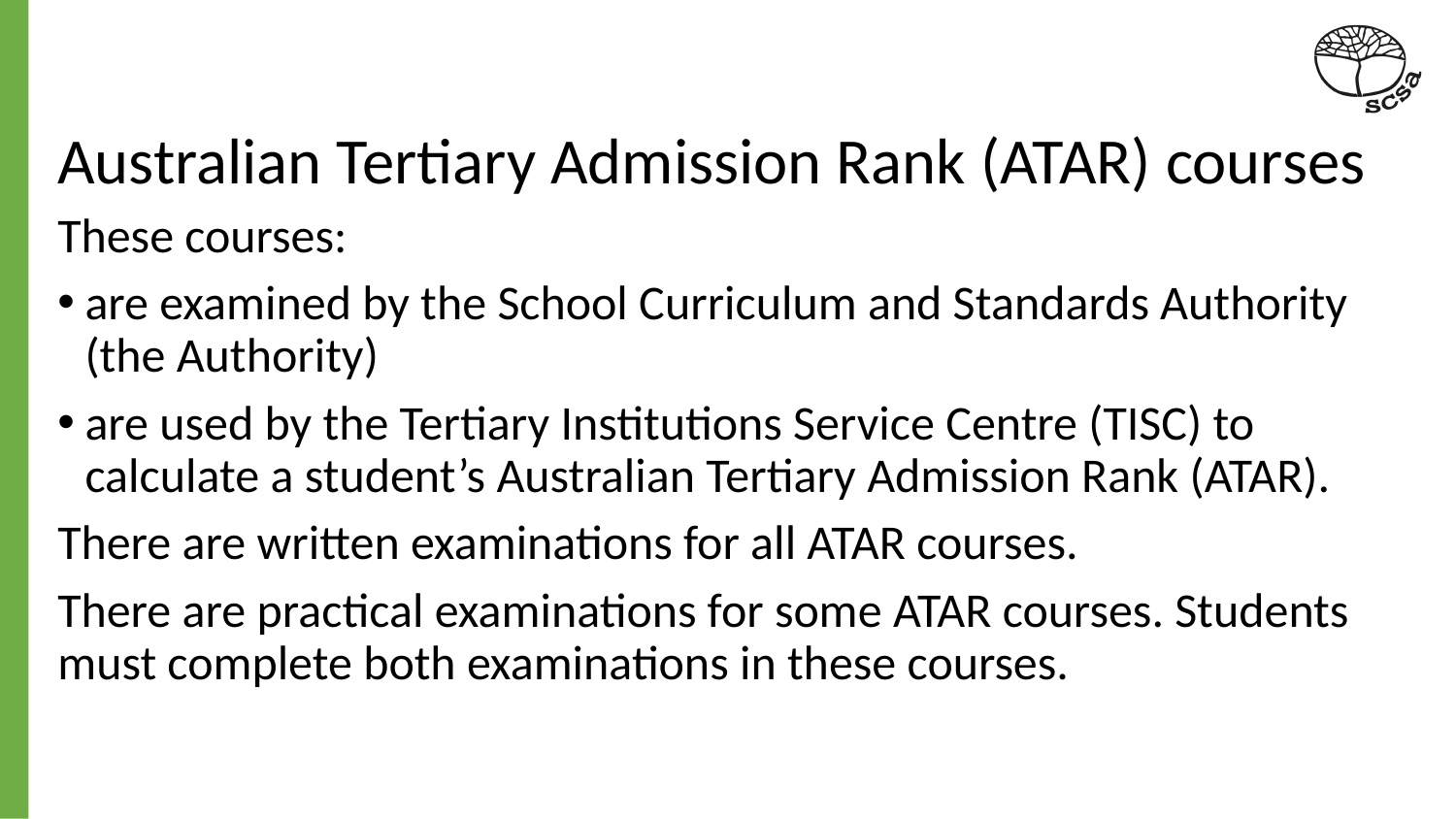

# Australian Tertiary Admission Rank (ATAR) courses
These courses:
are examined by the School Curriculum and Standards Authority (the Authority)
are used by the Tertiary Institutions Service Centre (TISC) to calculate a student’s Australian Tertiary Admission Rank (ATAR).
There are written examinations for all ATAR courses.
There are practical examinations for some ATAR courses. Students must complete both examinations in these courses.